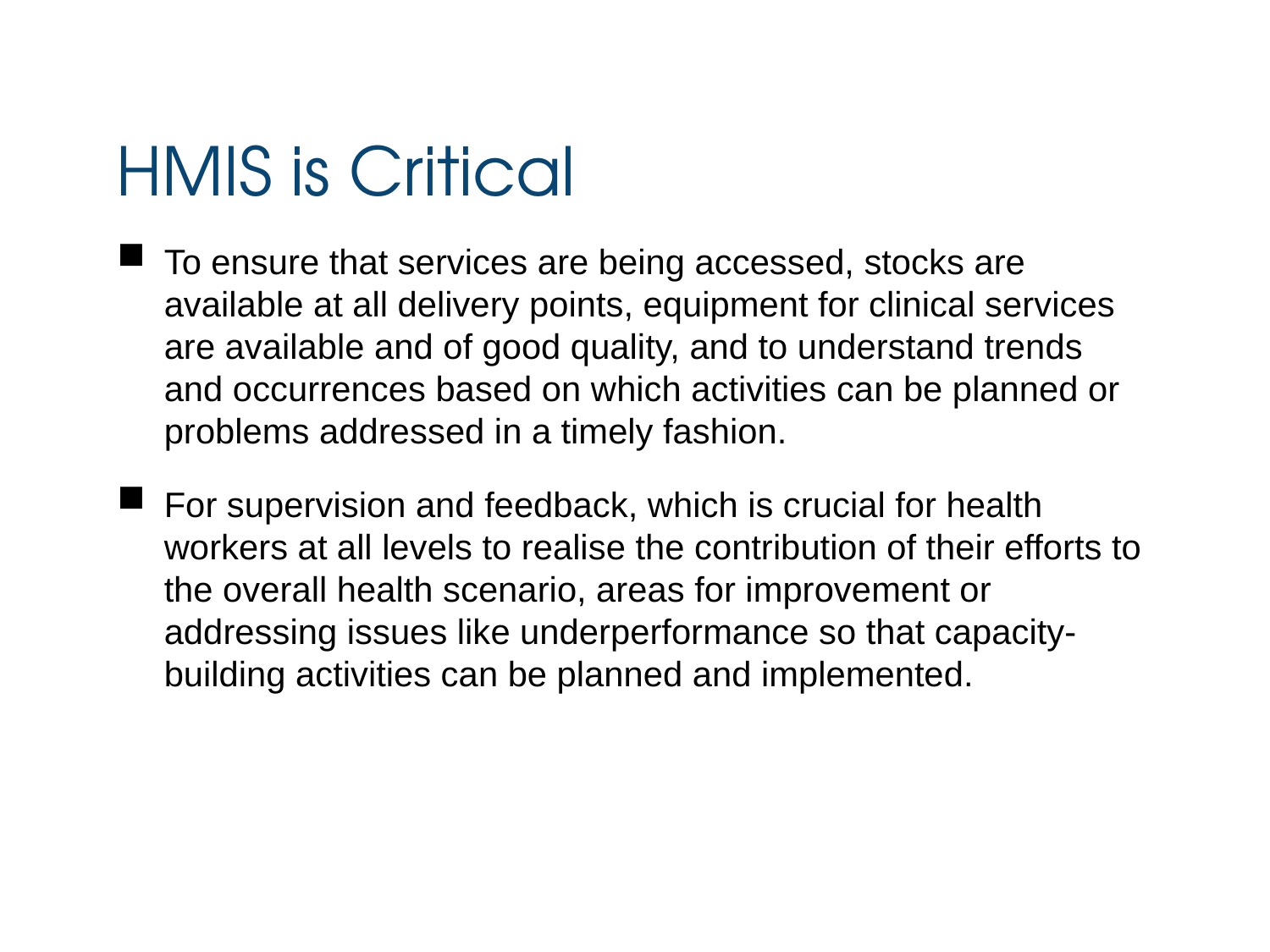

# HMIS is Critical
To ensure that services are being accessed, stocks are available at all delivery points, equipment for clinical services are available and of good quality, and to understand trends and occurrences based on which activities can be planned or problems addressed in a timely fashion.
For supervision and feedback, which is crucial for health workers at all levels to realise the contribution of their efforts to the overall health scenario, areas for improvement or addressing issues like underperformance so that capacity-building activities can be planned and implemented.